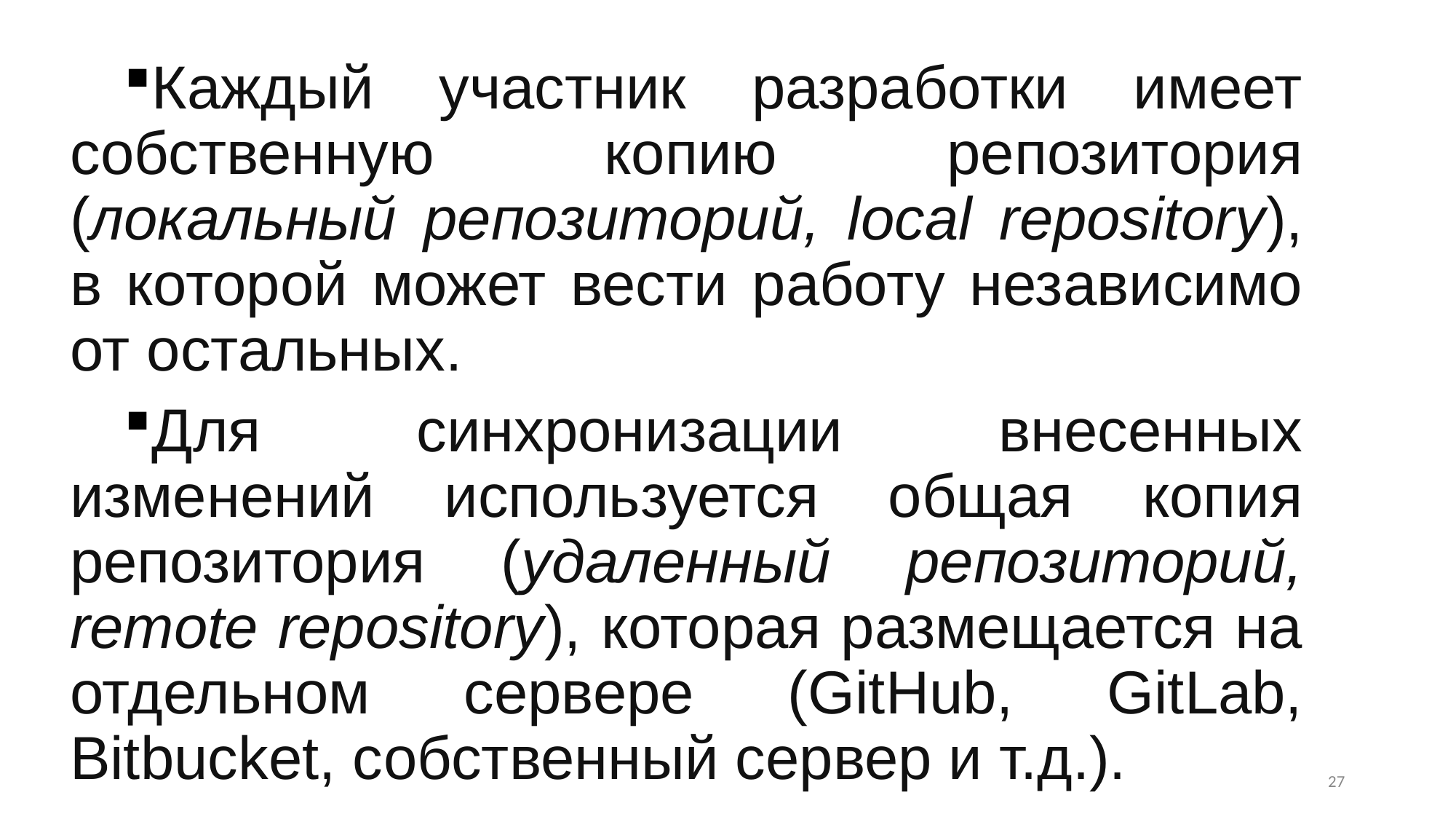

Каждый участник разработки имеет собственную копию репозитория (локальный репозиторий, local repository), в которой может вести работу независимо от остальных.
Для синхронизации внесенных изменений используется общая копия репозитория (удаленный репозиторий, remote repository), которая размещается на отдельном сервере (GitHub, GitLab, Bitbucket, собственный сервер и т.д.).
27